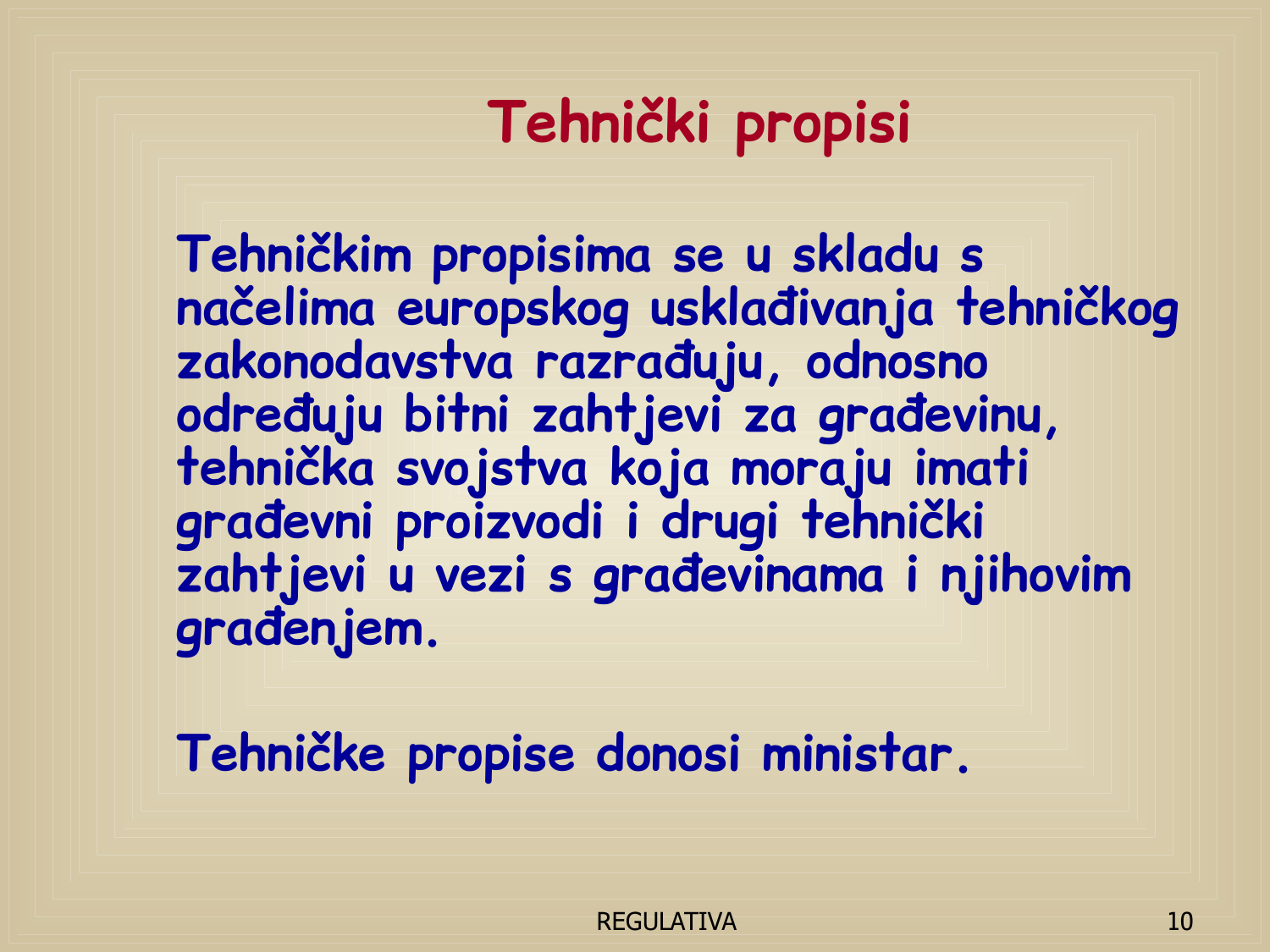

# Tehnički propisi
Tehničkim propisima se u skladu s načelima europskog usklađivanja tehničkog zakonodavstva razrađuju, odnosno određuju bitni zahtjevi za građevinu, tehnička svojstva koja moraju imati građevni proizvodi i drugi tehnički zahtjevi u vezi s građevinama i njihovim građenjem.

Tehničke propise donosi ministar.
REGULATIVA
10